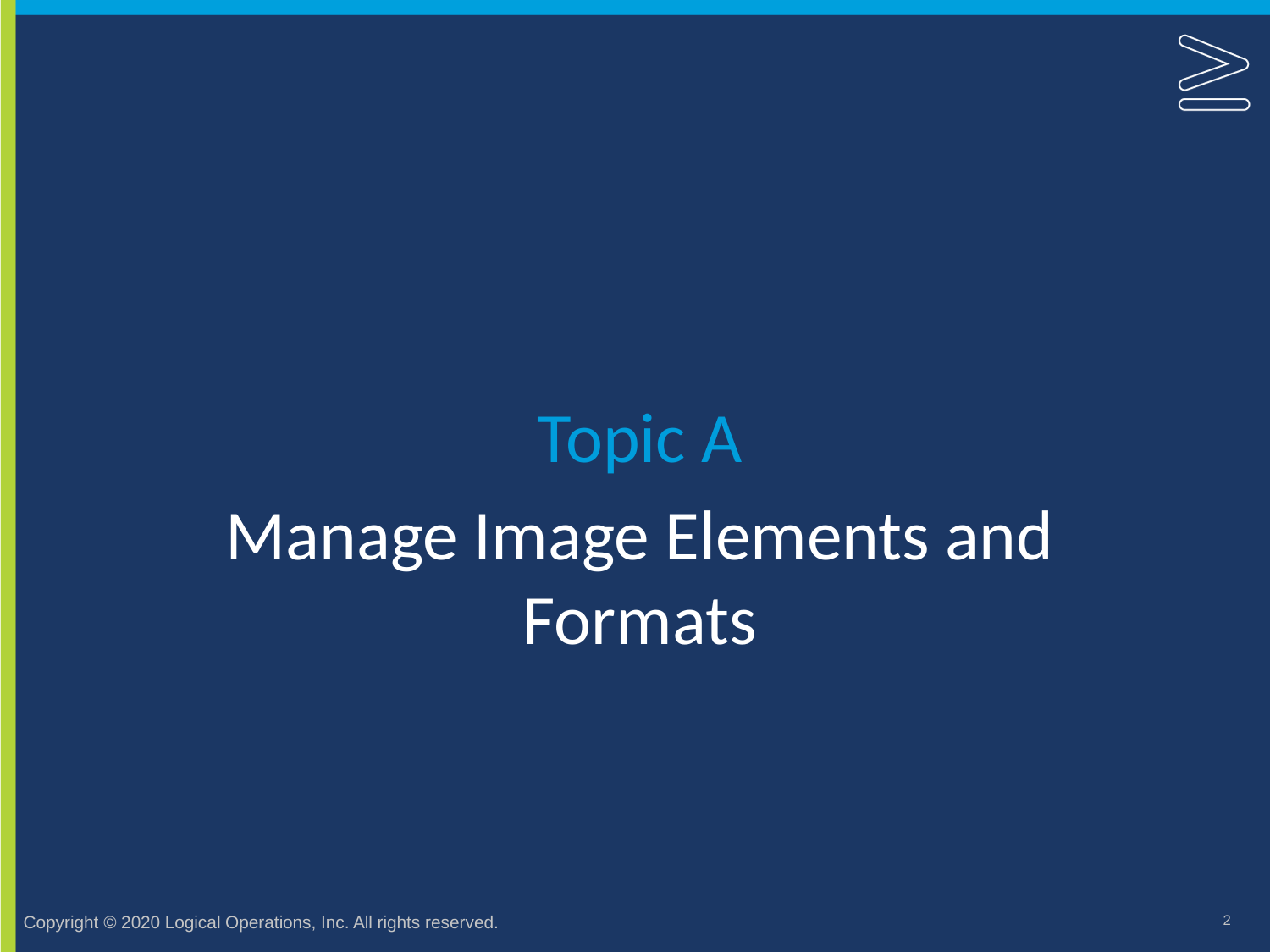

Topic A
# Manage Image Elements and Formats
2